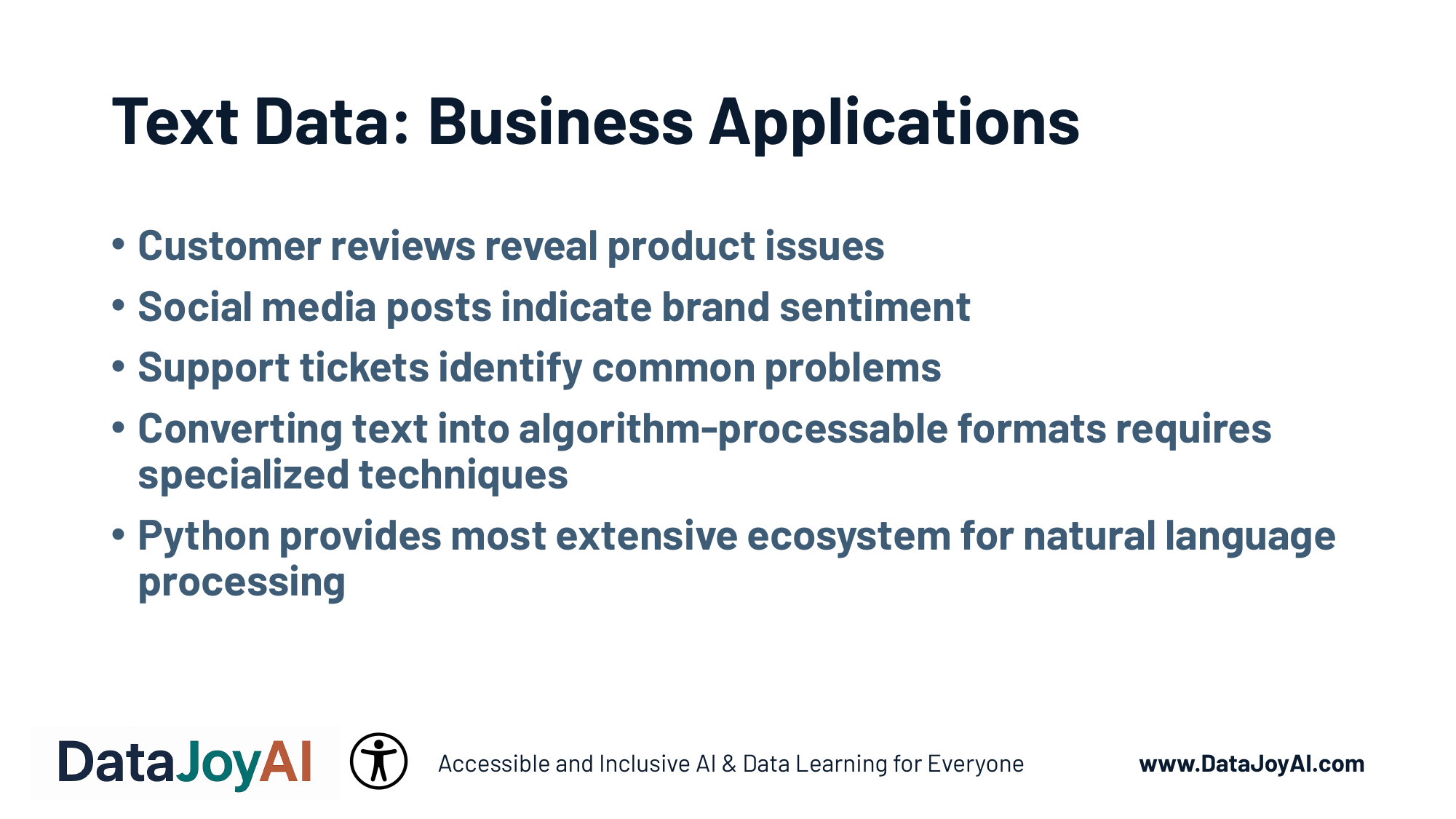

# Text Data: Business Applications
Customer reviews reveal product issues
Social media posts indicate brand sentiment
Support tickets identify common problems
Converting text into algorithm-processable formats requires specialized techniques
Python provides most extensive ecosystem for natural language processing